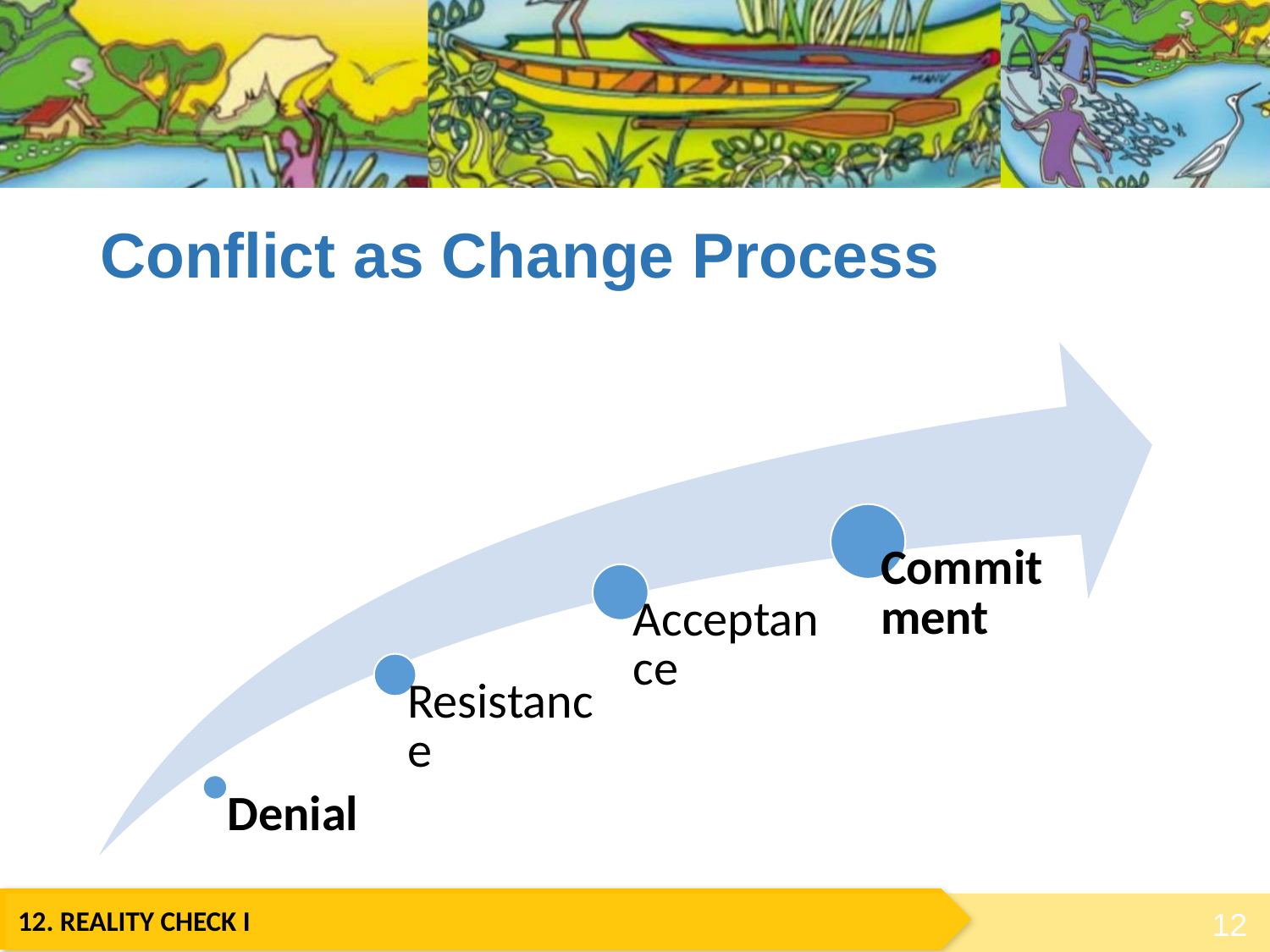

# Conflict as Change Process
Denial
Resistance
Acceptance
Commitment
12